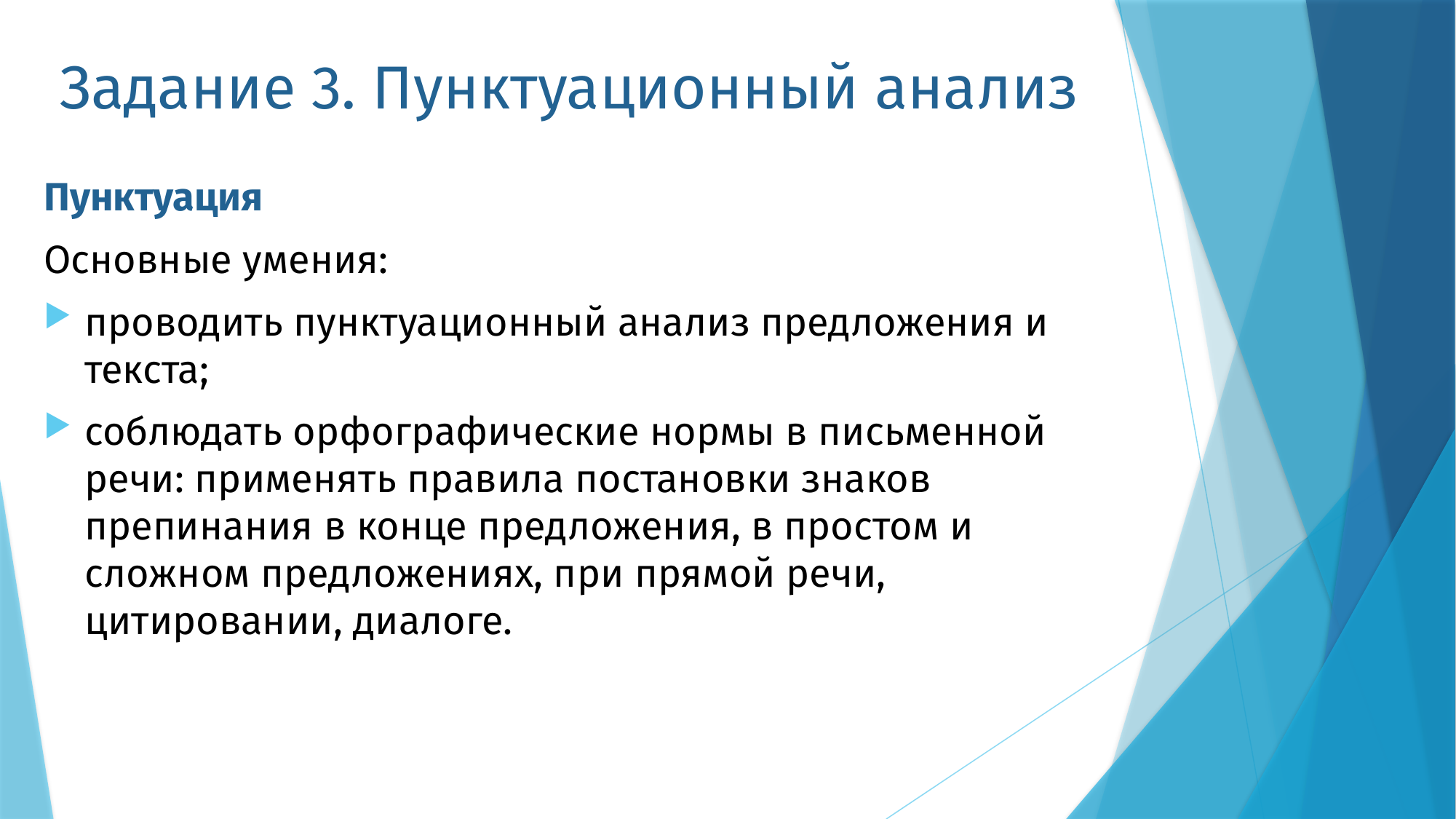

# Задание 3. Пунктуационный анализ
Пунктуация
Основные умения:
проводить пунктуационный анализ предложения и текста;
соблюдать орфографические нормы в письменной речи: применять правила постановки знаков препинания в конце предложения, в простом и сложном предложениях, при прямой речи, цитировании, диалоге.